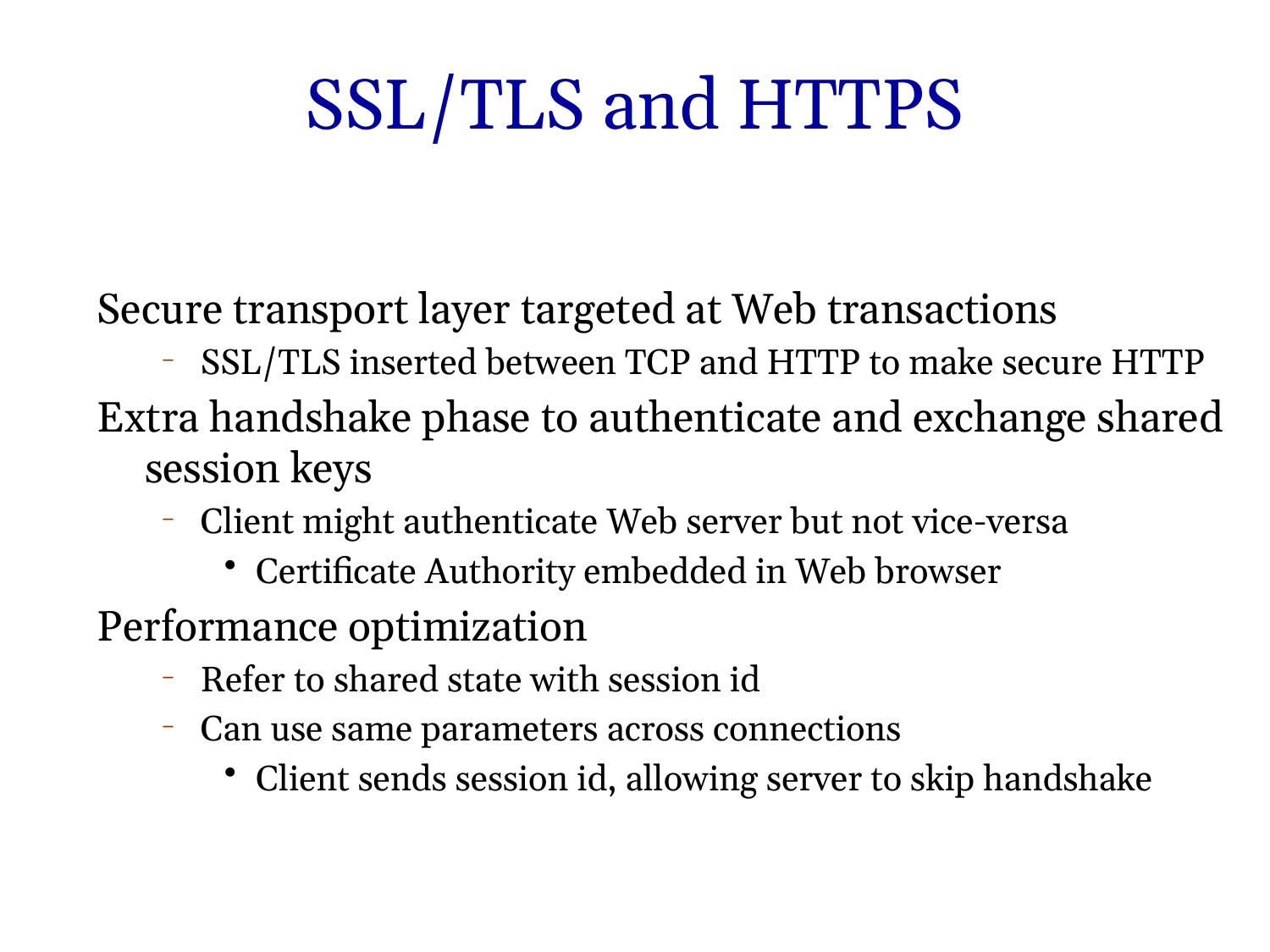

# SSL/TLS and HTTPS
Secure transport layer targeted at Web transactions
SSL/TLS inserted between TCP and HTTP to make secure HTTP
Extra handshake phase to authenticate and exchange shared session keys
Client might authenticate Web server but not vice-versa
Certificate Authority embedded in Web browser
Performance optimization
Refer to shared state with session id
Can use same parameters across connections
Client sends session id, allowing server to skip handshake